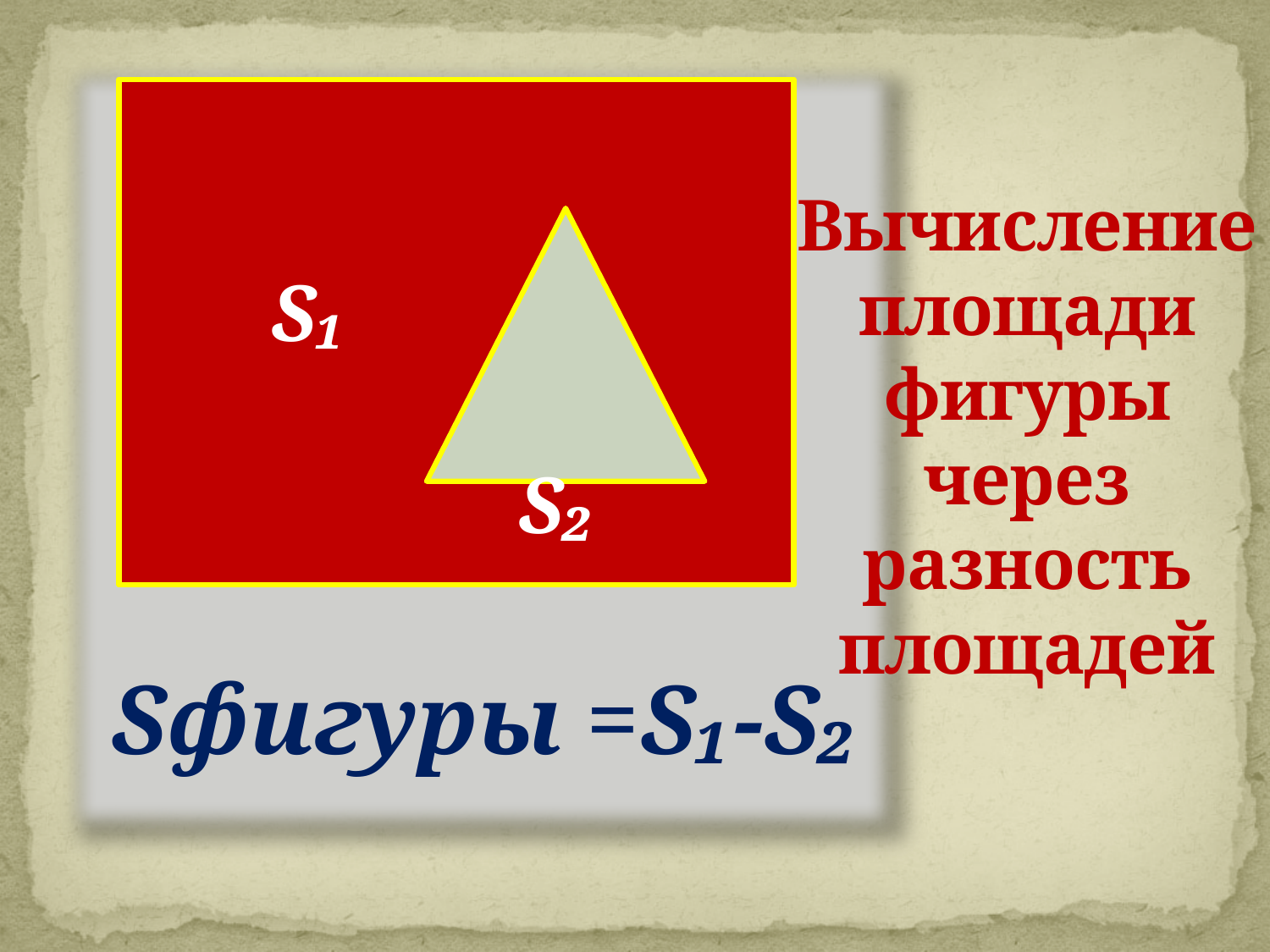

Вычисление площади фигуры через разность площадей

  S₁
 S₂
Sфигуры =S₁-S₂